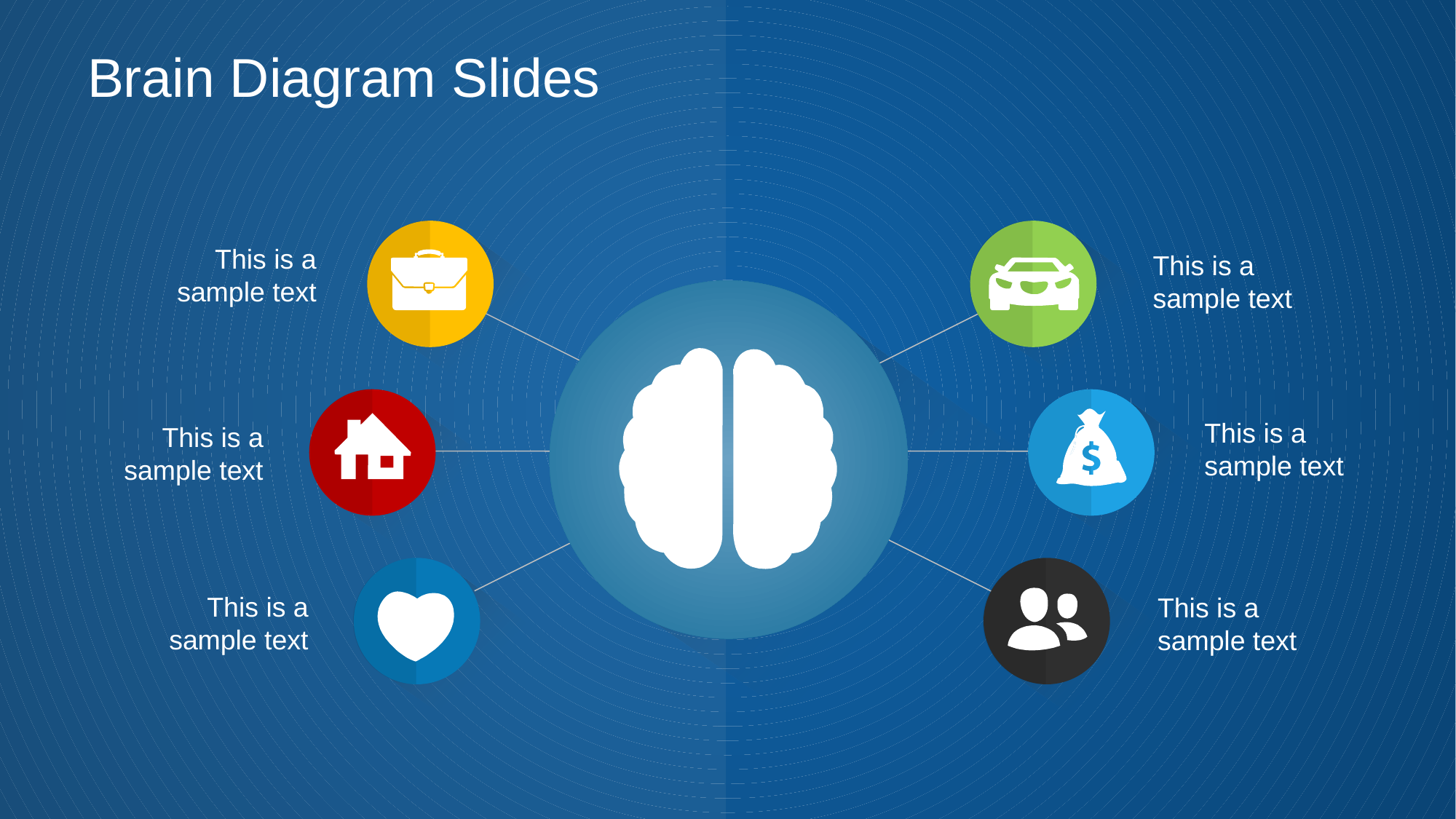

# Brain Diagram Slides

This is a sample text
This is a sample text

This is a sample text

This is a sample text

This is a sample text
This is a sample text